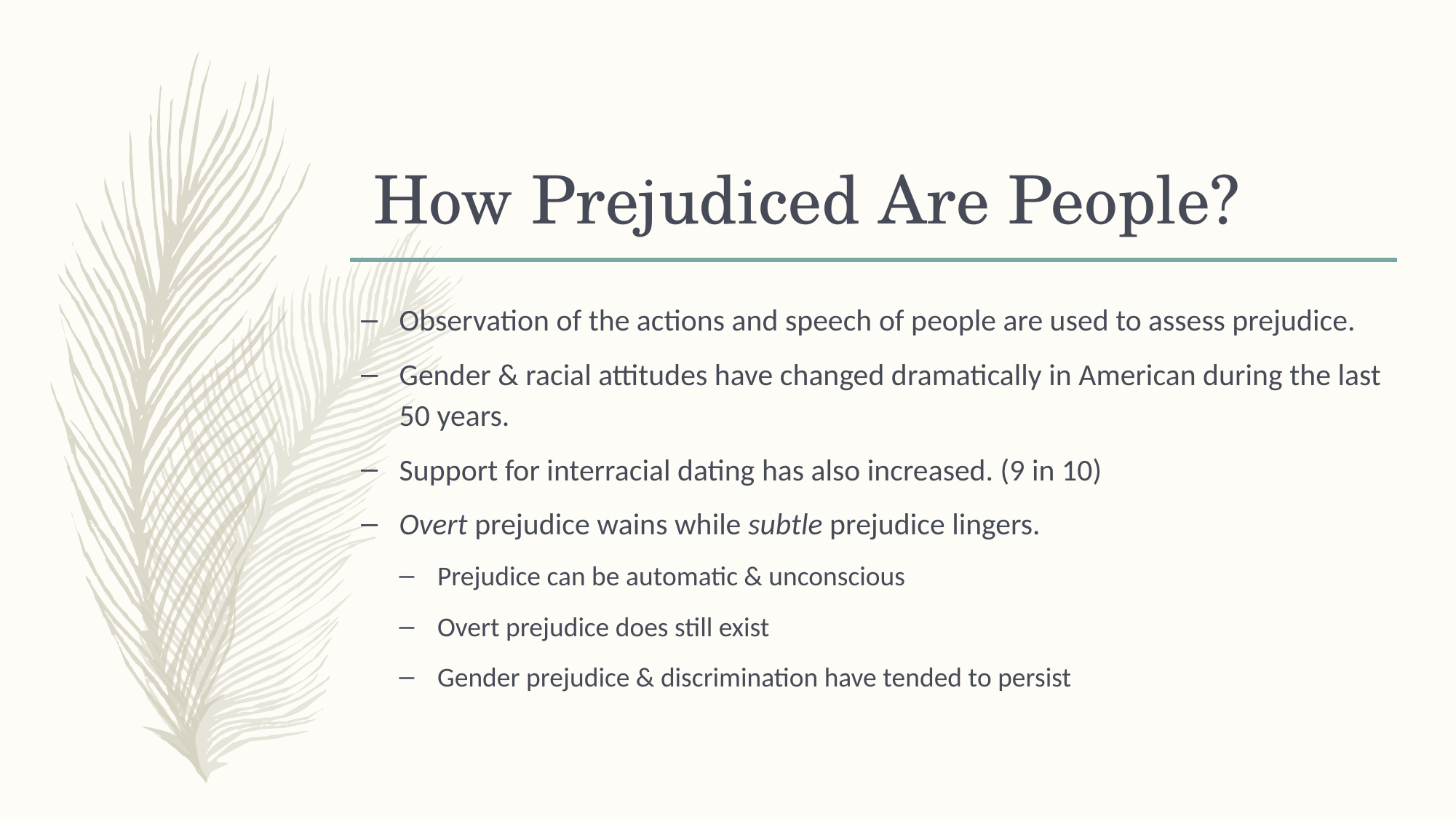

# How Prejudiced Are People?
Observation of the actions and speech of people are used to assess prejudice.
Gender & racial attitudes have changed dramatically in American during the last 50 years.
Support for interracial dating has also increased. (9 in 10)
Overt prejudice wains while subtle prejudice lingers.
Prejudice can be automatic & unconscious
Overt prejudice does still exist
Gender prejudice & discrimination have tended to persist